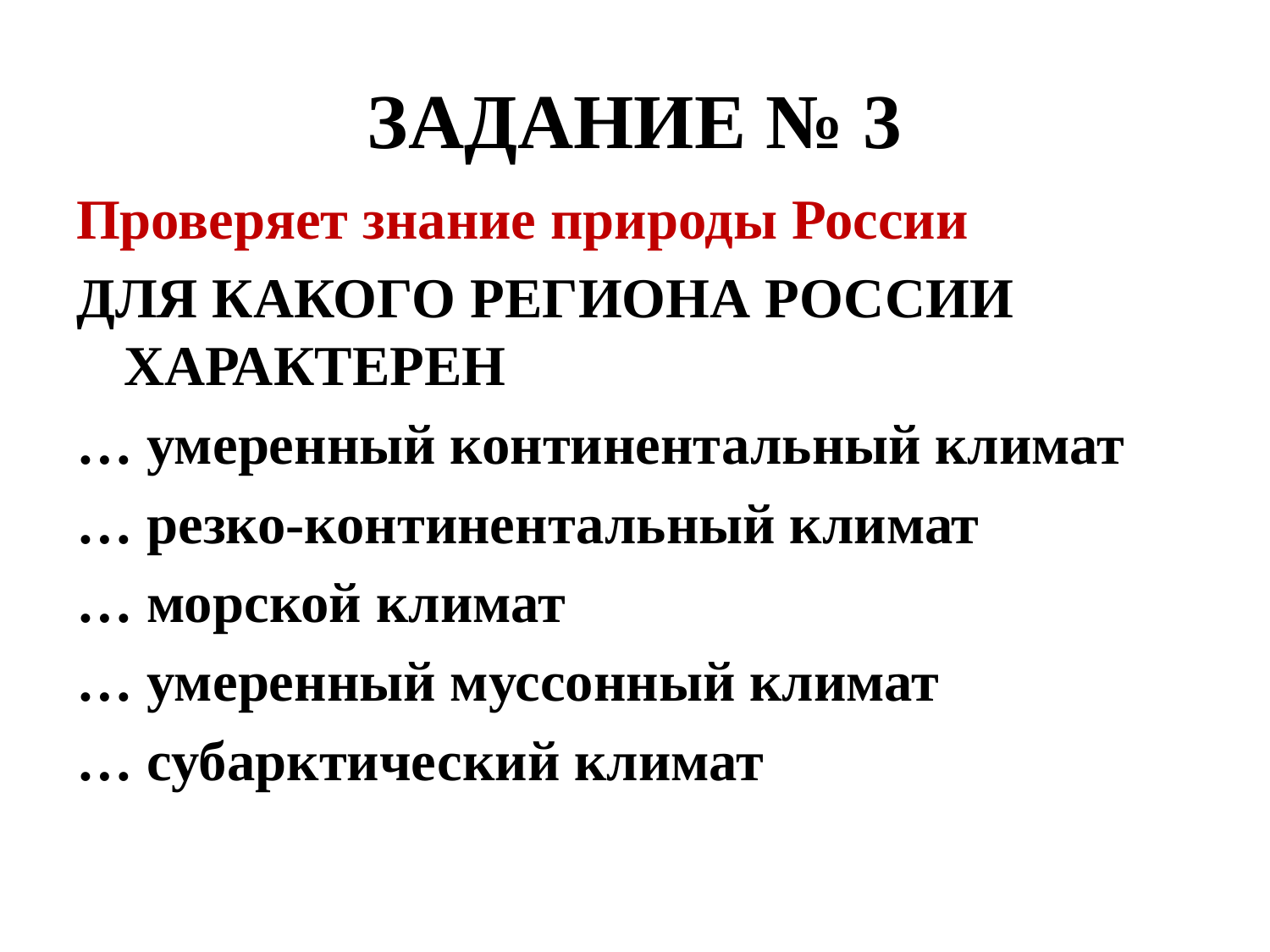

# ЗАДАНИЕ № 3
Проверяет знание природы России
ДЛЯ КАКОГО РЕГИОНА РОССИИ ХАРАКТЕРЕН
… умеренный континентальный климат
… резко-континентальный климат
… морской климат
… умеренный муссонный климат
… субарктический климат